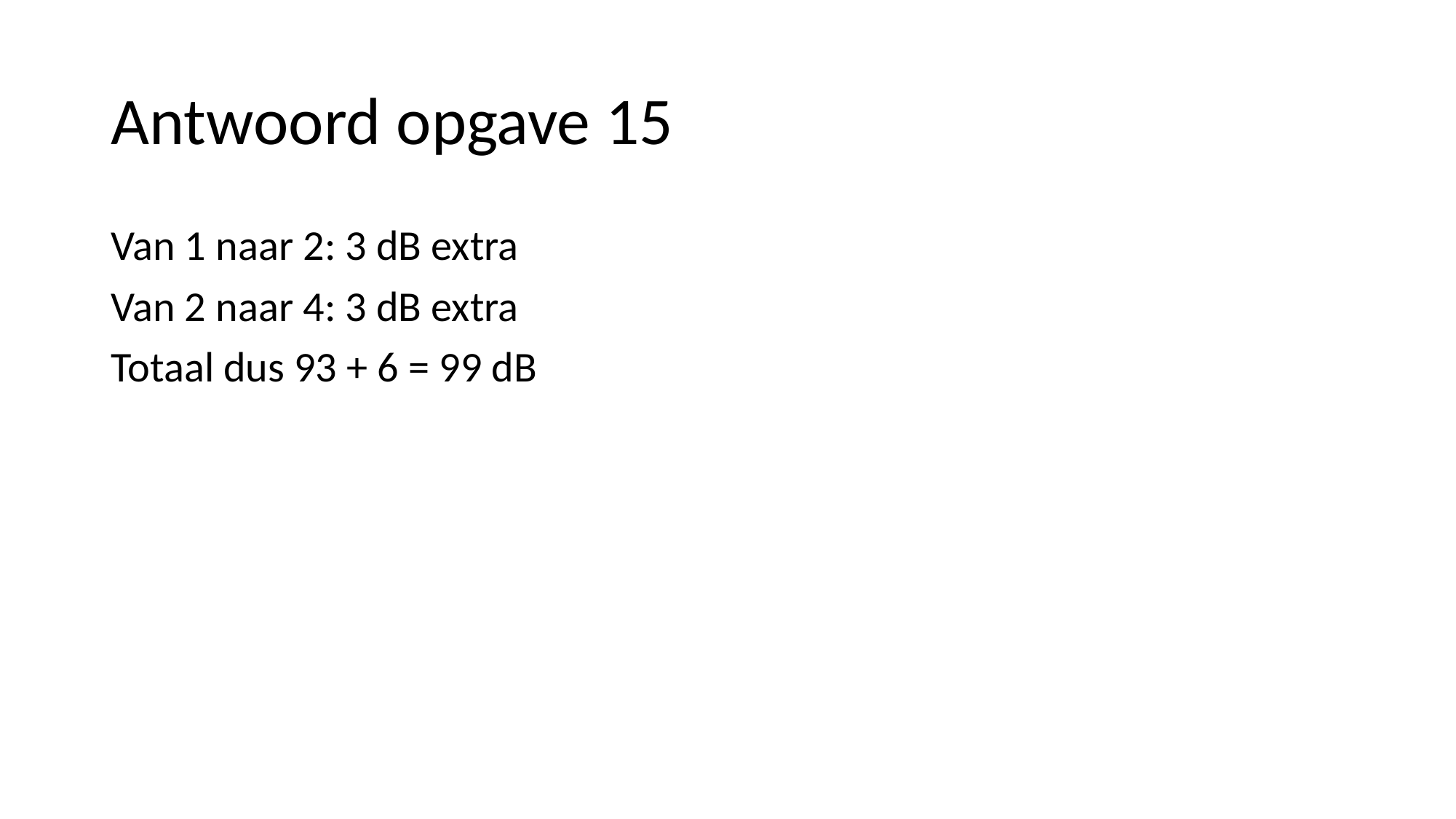

# Antwoord opgave 15
Van 1 naar 2: 3 dB extra
Van 2 naar 4: 3 dB extra
Totaal dus 93 + 6 = 99 dB